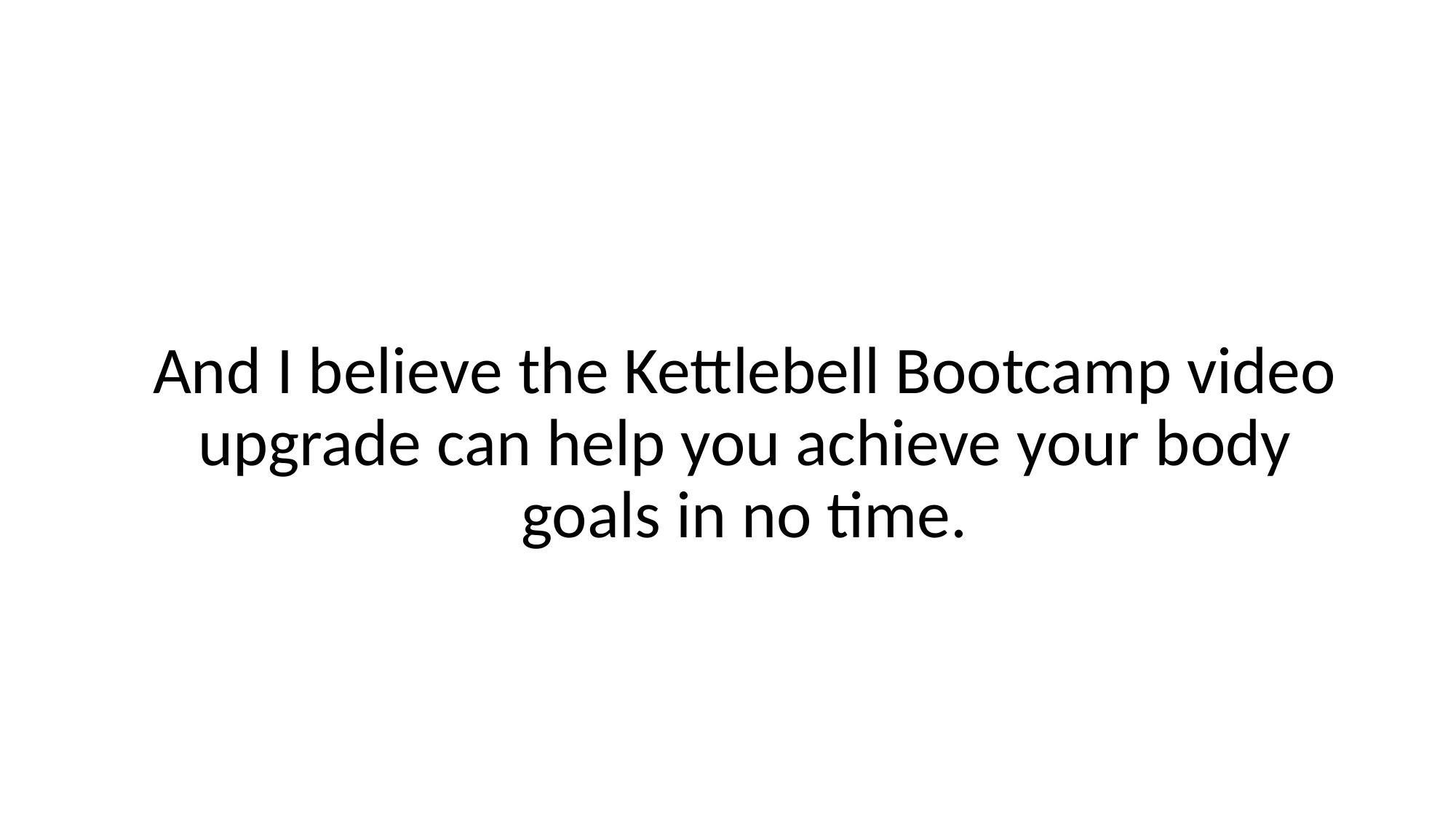

And I believe the Kettlebell Bootcamp video upgrade can help you achieve your body goals in no time.